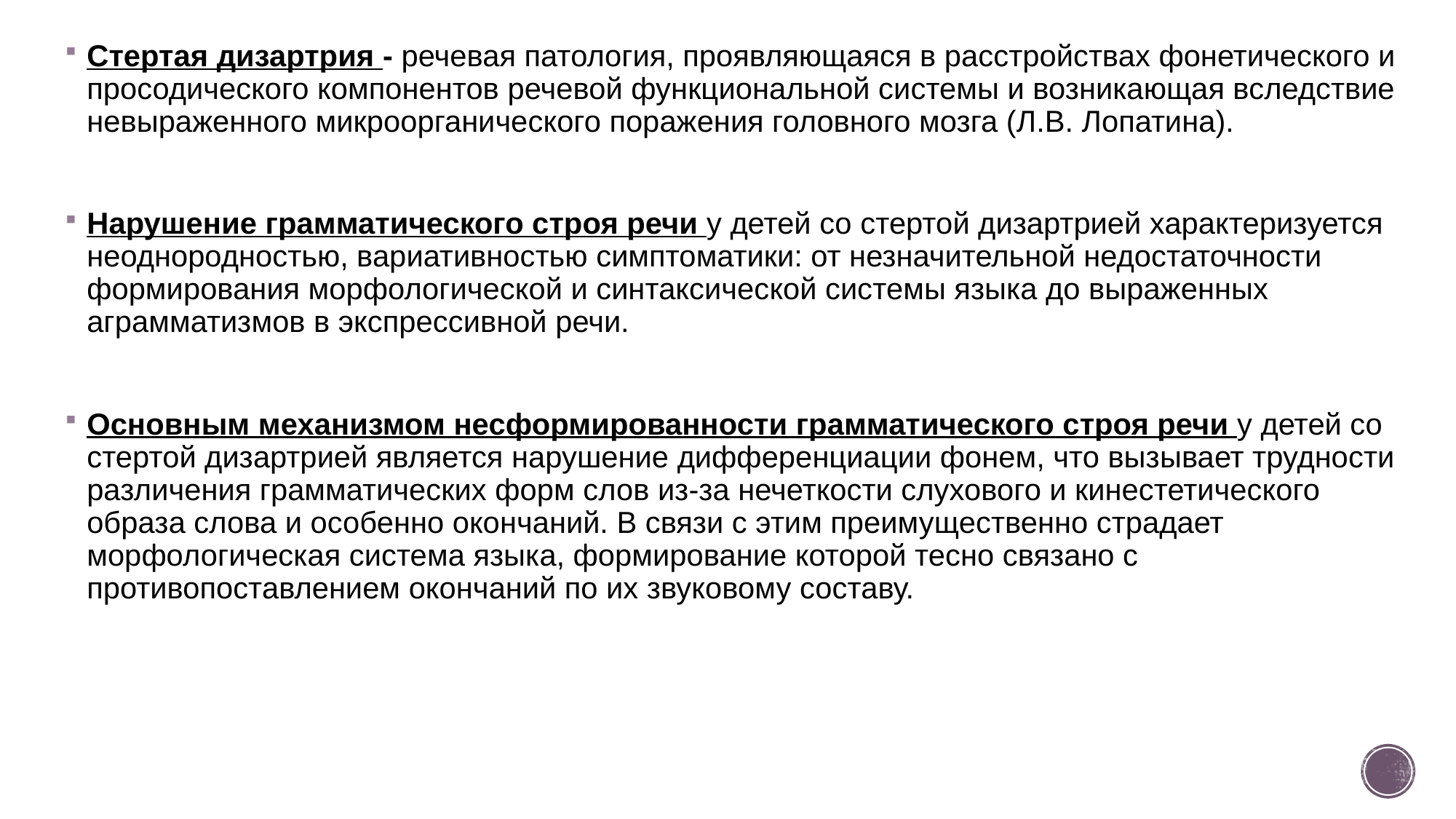

Стертая дизартрия - речевая патология, проявляющаяся в расстройствах фонетического и просодического компонентов речевой функциональной системы и возникающая вследствие невыраженного микроорганического поражения головного мозга (Л.В. Лопатина).

Нарушение грамматического строя речи у детей со стертой дизартрией характеризуется неоднородностью, вариативностью симптоматики: от незначительной недостаточности формирования морфологической и синтаксической системы языка до выраженных аграмматизмов в экспрессивной речи.

Основным механизмом несформированности грамматического строя речи у детей со стертой дизартрией является нарушение дифференциации фонем, что вызывает трудности различения грамматических форм слов из-за нечеткости слухового и кинестетического образа слова и особенно окончаний. В связи с этим преимущественно страдает морфологическая система языка, формирование которой тесно связано с противопоставлением окончаний по их звуковому составу.